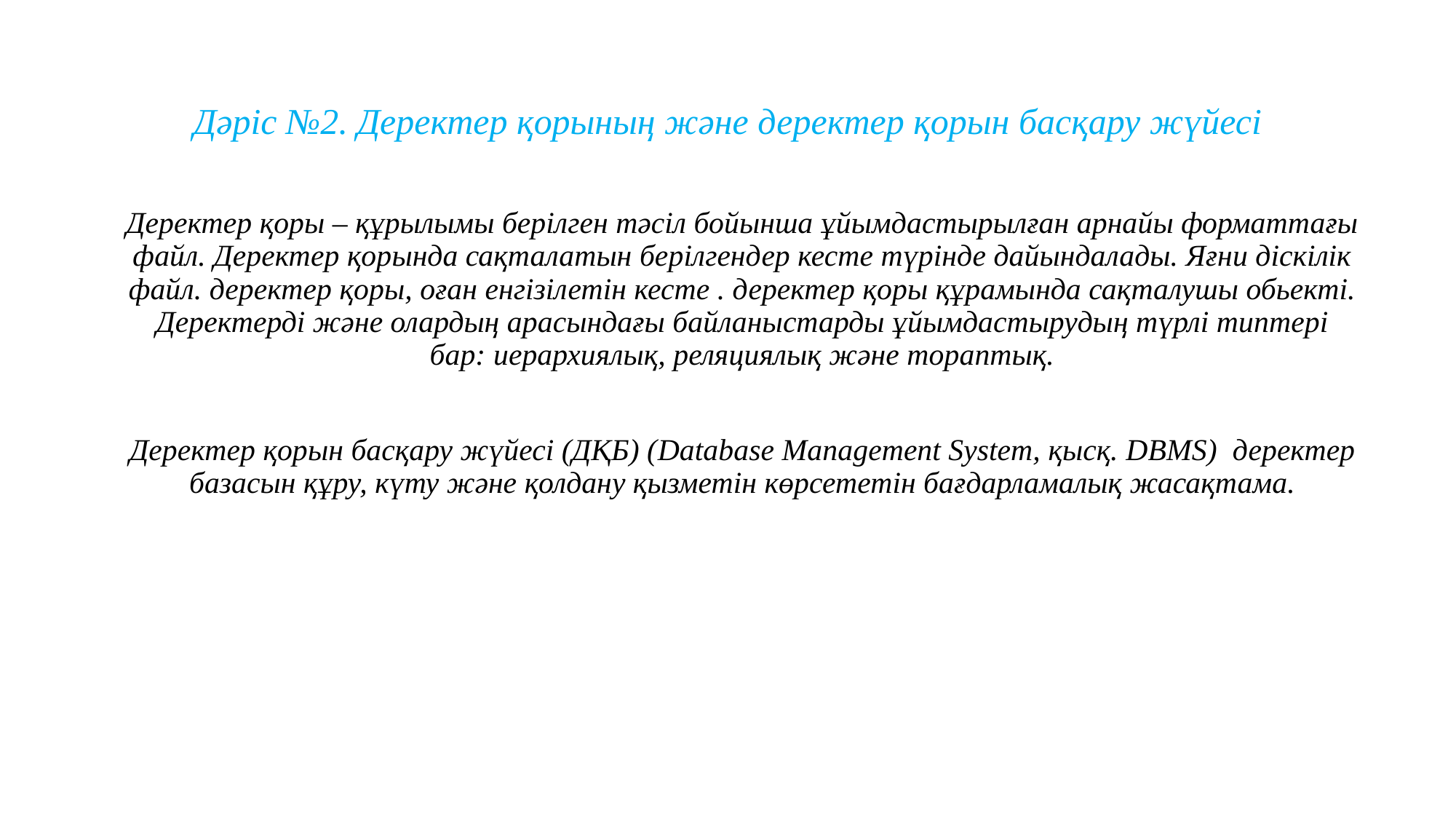

# Дәріс №2. Деректер қорының және деректер қорын басқару жүйесі
Деректер қоры – құрылымы берілген тәсіл бойынша ұйымдастырылған арнайы форматтағы файл. Деректер қорында сақталатын берілгендер кесте түрінде дайындалады. Яғни діскілік файл. деректер қоры, оған енгізілетін кесте . деректер қоры құрамында сақталушы обьекті.
Деректерді және олардың арасындағы байланыстарды ұйымдастырудың түрлі типтері бар: иерархиялық, реляциялық және тораптық.

Деректер қорын басқару жүйесі (ДҚБ) (Database Management System, қысқ. DBMS)  деректер базасын құру, күту және қолдану қызметін көрсететін бағдарламалық жасақтама.